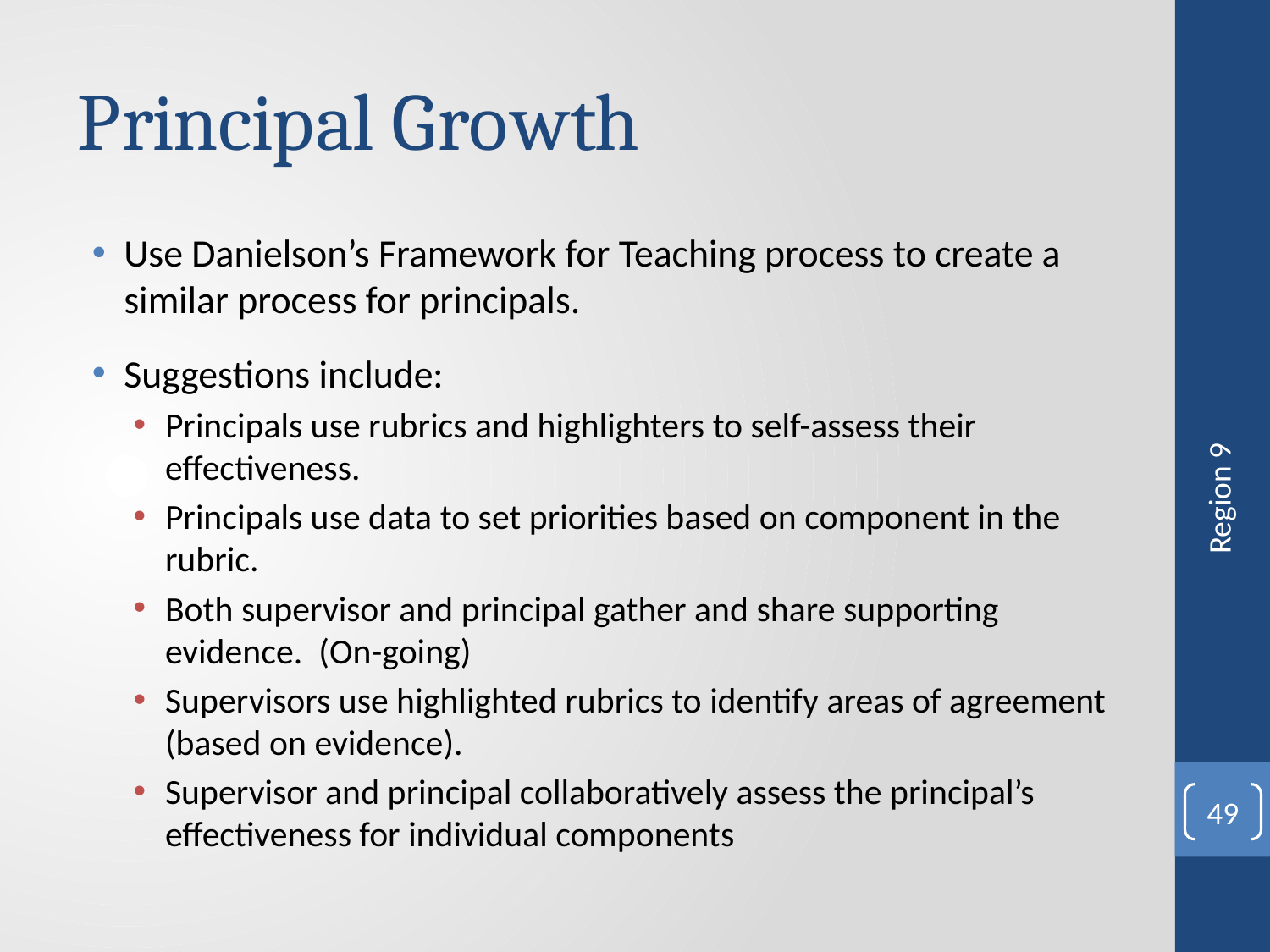

# Principal Growth
Use Danielson’s Framework for Teaching process to create a similar process for principals.

Suggestions include:
Principals use rubrics and highlighters to self-assess their effectiveness.
Principals use data to set priorities based on component in the rubric.
Both supervisor and principal gather and share supporting evidence.  (On-going)
Supervisors use highlighted rubrics to identify areas of agreement (based on evidence).
Supervisor and principal collaboratively assess the principal’s effectiveness for individual components
Region 9
49